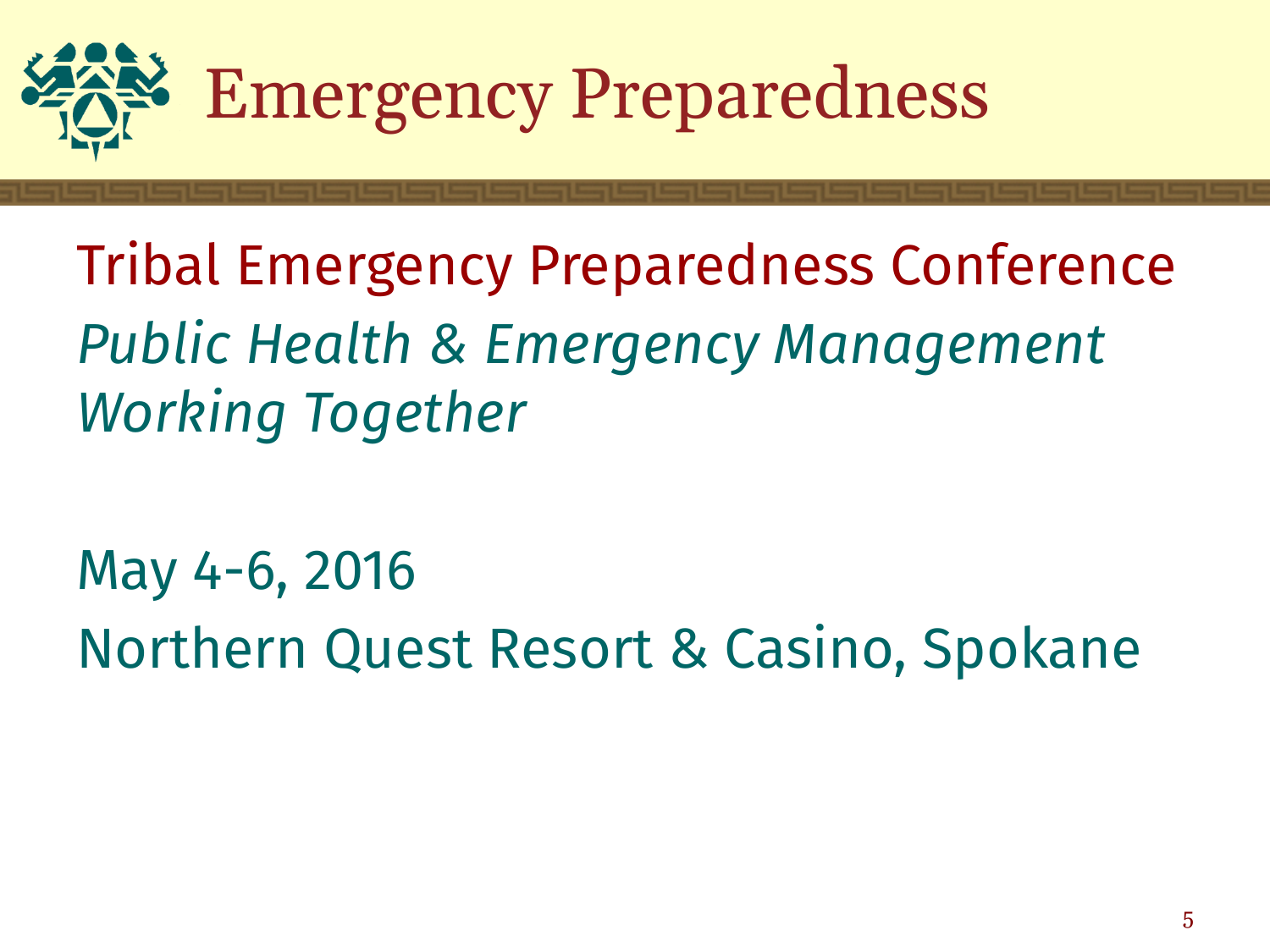

# Emergency Preparedness
Tribal Emergency Preparedness Conference
Public Health & Emergency Management Working Together

May 4-6, 2016
Northern Quest Resort & Casino, Spokane

5